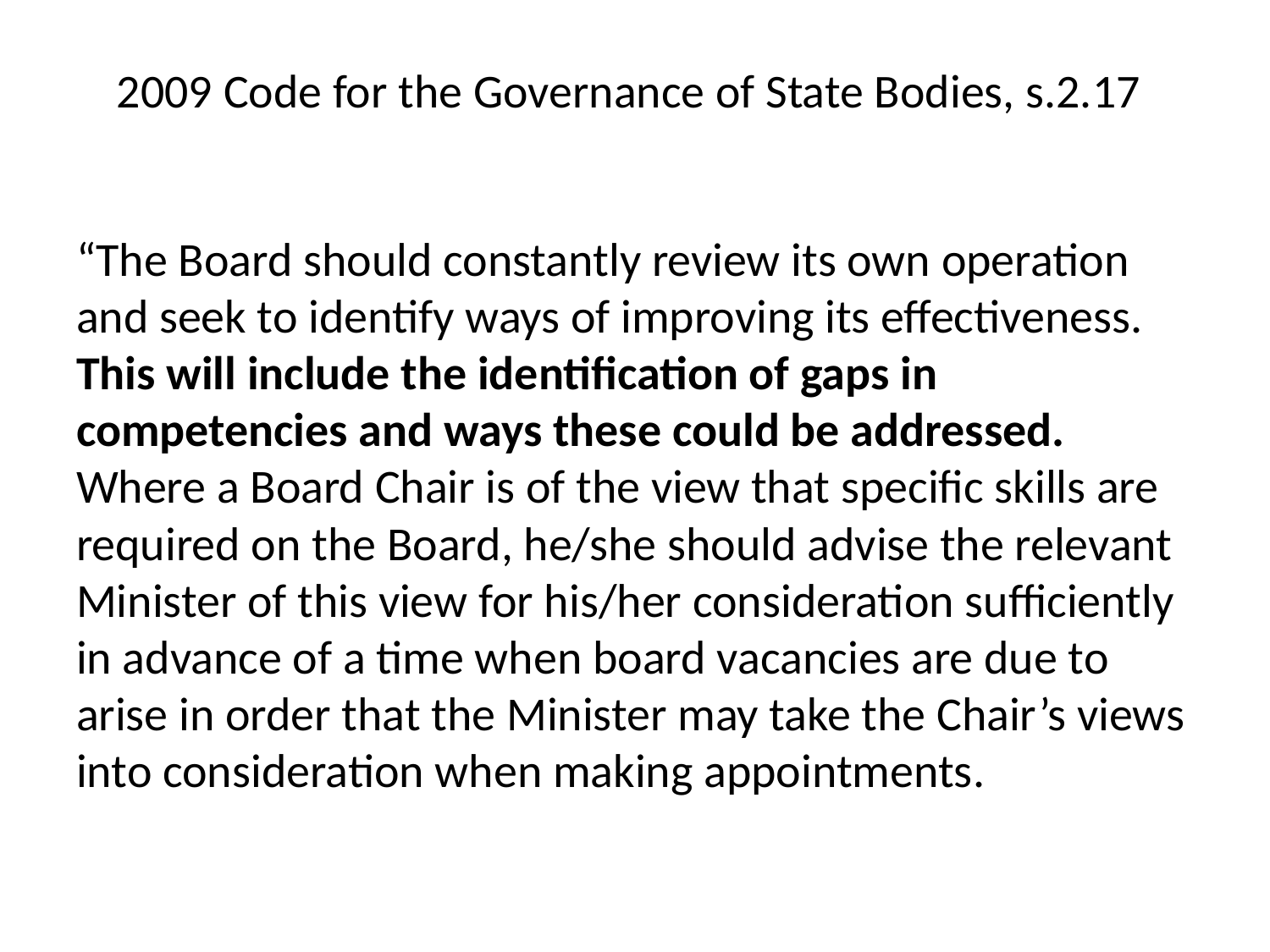

# 2009 Code for the Governance of State Bodies, s.2.17
“The Board should constantly review its own operation and seek to identify ways of improving its effectiveness. This will include the identification of gaps in competencies and ways these could be addressed. Where a Board Chair is of the view that specific skills are required on the Board, he/she should advise the relevant Minister of this view for his/her consideration sufficiently in advance of a time when board vacancies are due to arise in order that the Minister may take the Chair’s views into consideration when making appointments.